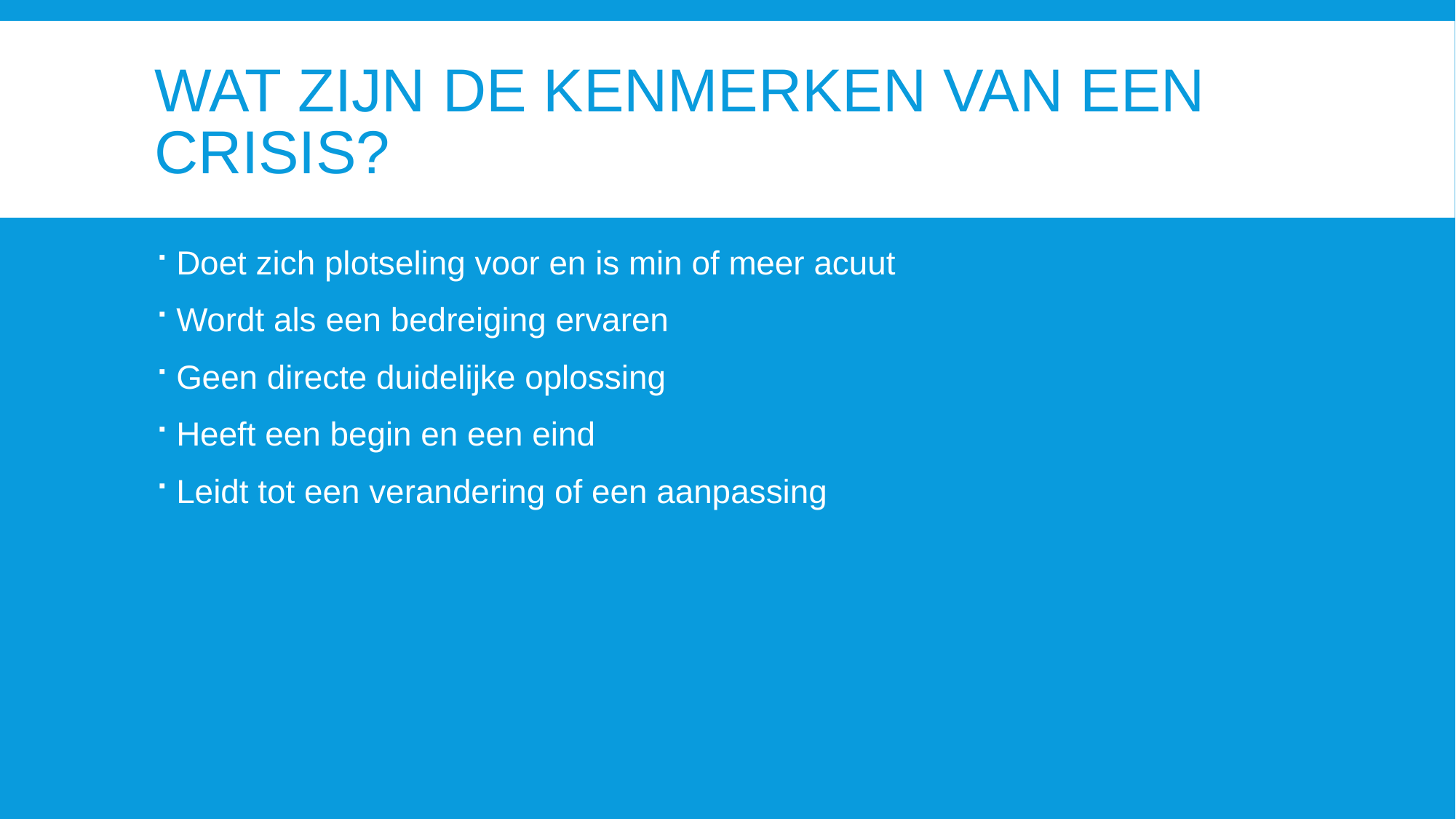

# Wat zijn de kenmerken van een crisis?
Doet zich plotseling voor en is min of meer acuut​
Wordt als een bedreiging ervaren​
Geen directe duidelijke oplossing​
Heeft een begin en een eind​
Leidt tot een verandering of een aanpassing